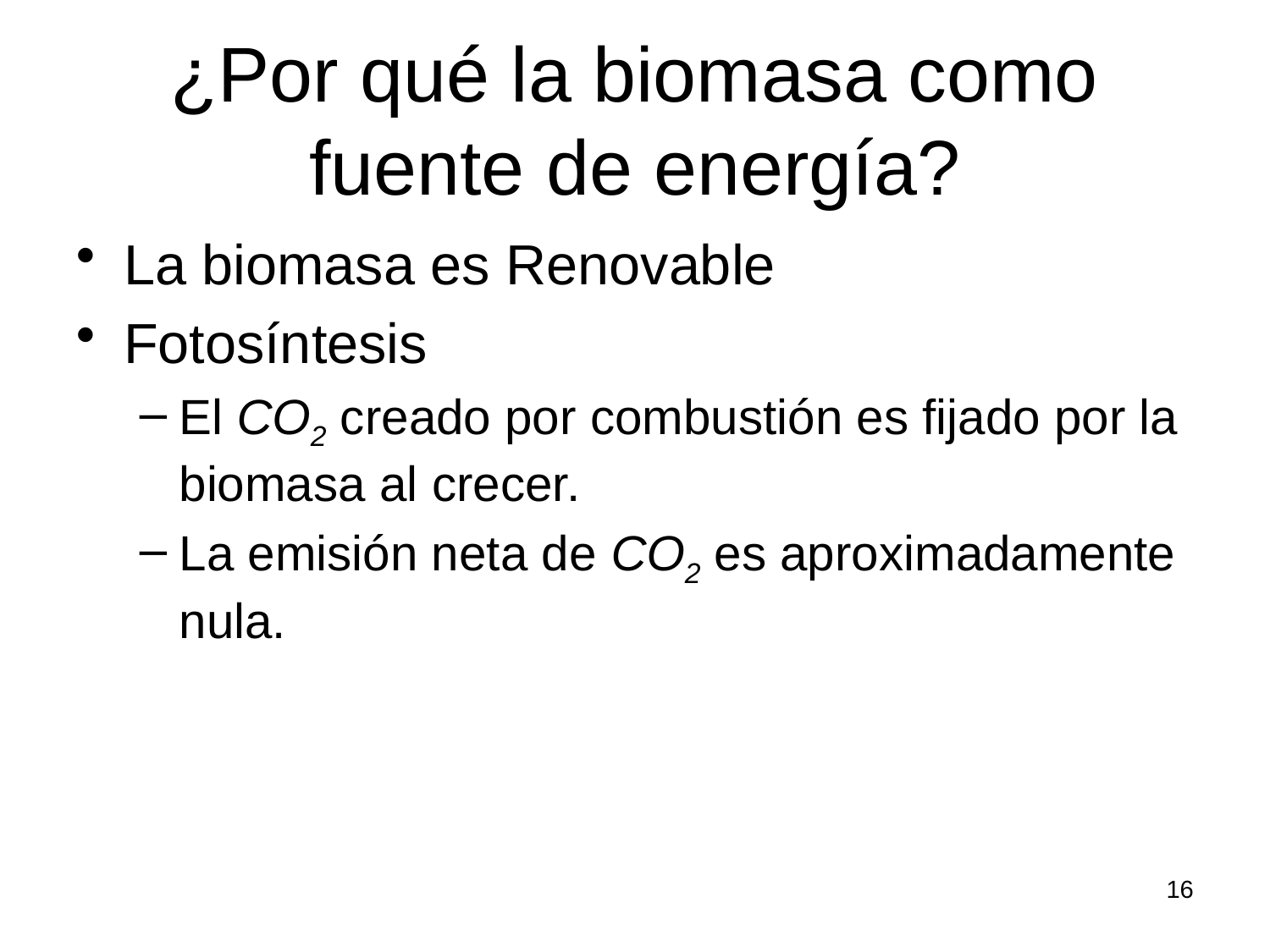

# ¿Por qué la biomasa como fuente de energía?
La biomasa es Renovable
Fotosíntesis
El CO2 creado por combustión es fijado por la biomasa al crecer.
La emisión neta de CO2 es aproximadamente nula.
16